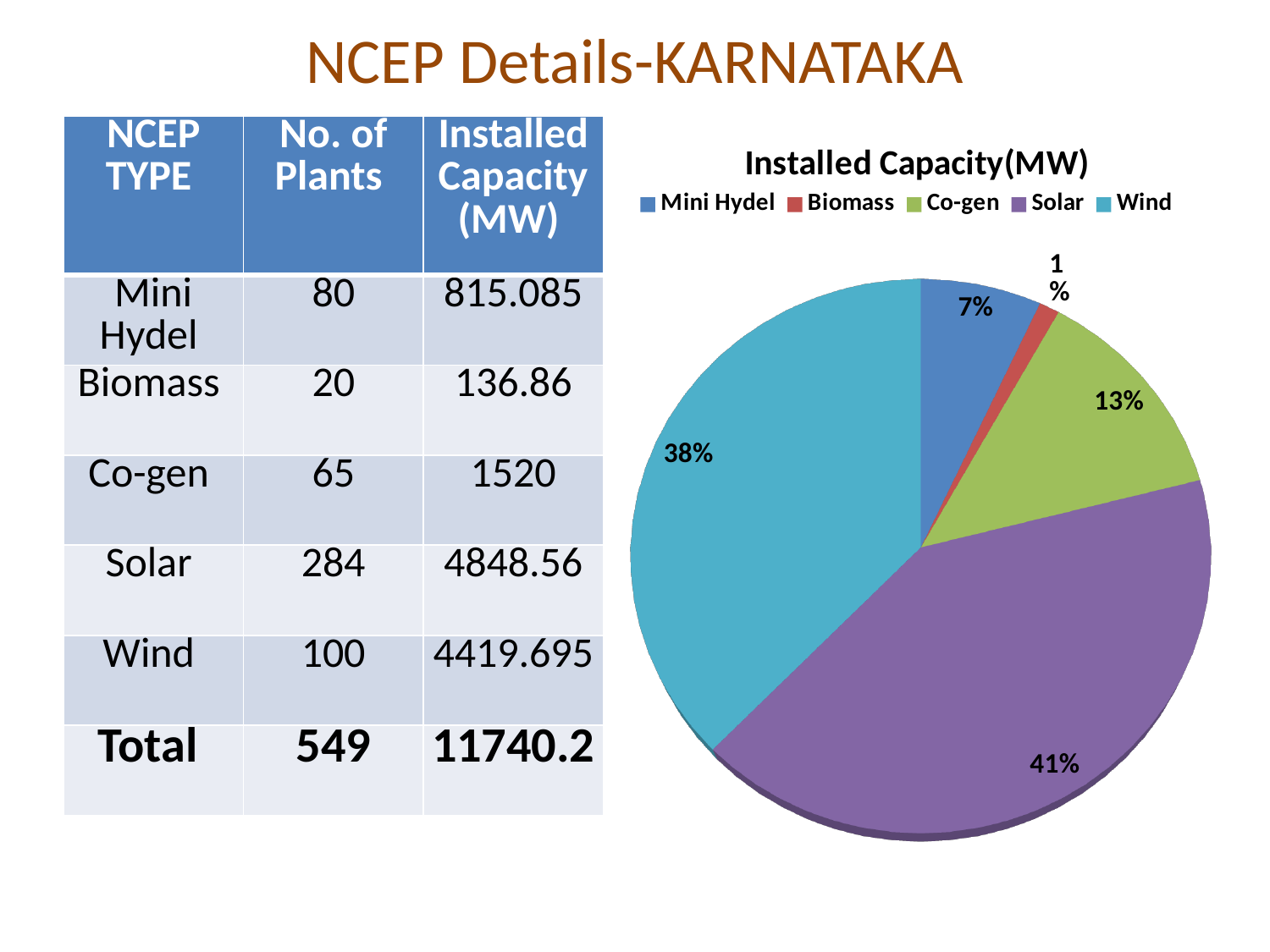

# NCEP Details-KARNATAKA
| NCEP TYPE | No. of Plants | Installed Capacity (MW) |
| --- | --- | --- |
| Mini Hydel | 80 | 815.085 |
| Biomass | 20 | 136.86 |
| Co-gen | 65 | 1520 |
| Solar | 284 | 4848.56 |
| Wind | 100 | 4419.695 |
| Total | 549 | 11740.2 |

[unsupported chart]